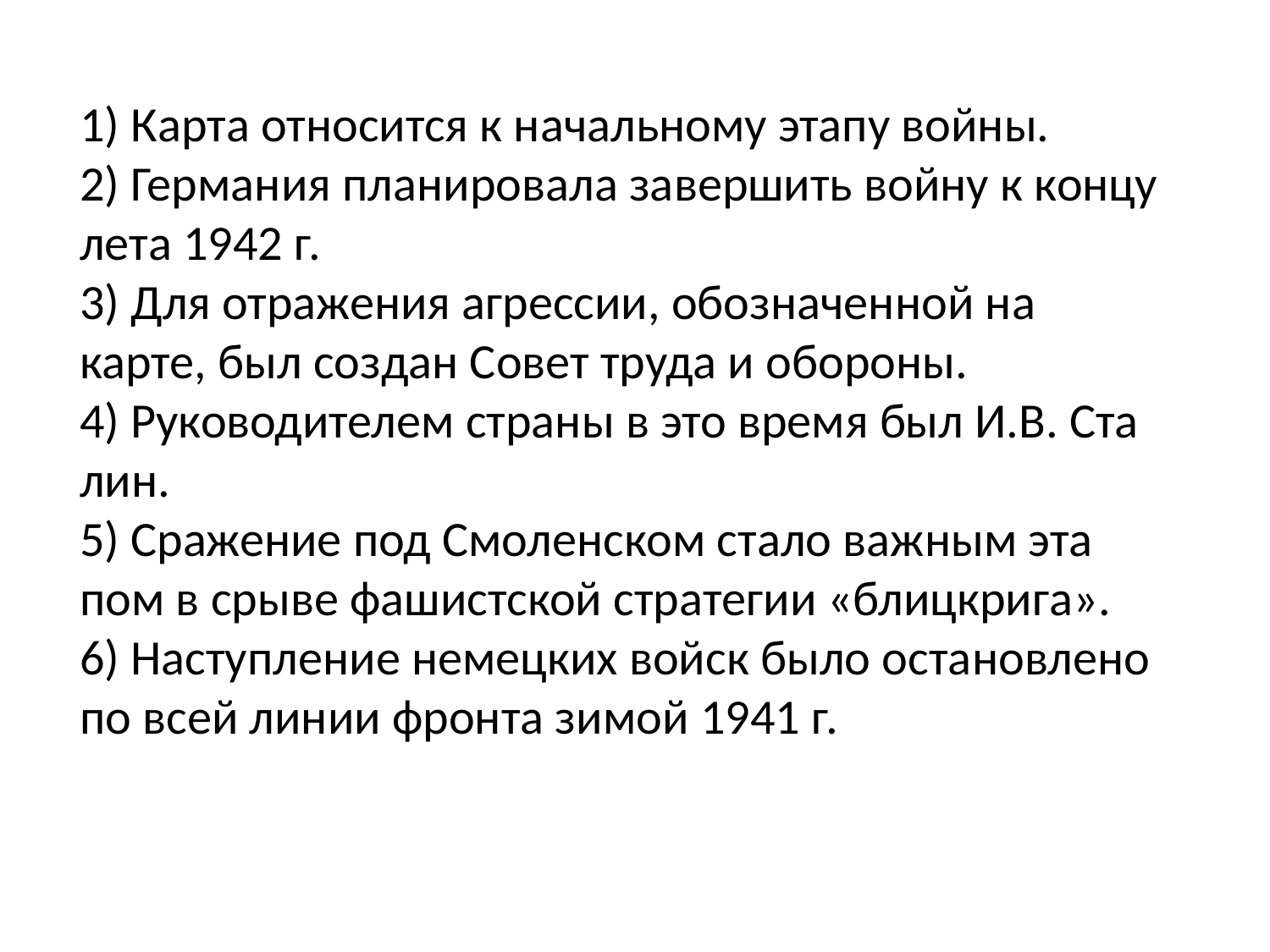

1) Карта от­но­сит­ся к на­чаль­но­му этапу войны.
2) Гер­ма­ния пла­ни­ро­ва­ла за­вер­шить войну к концу лета 1942 г.
3) Для от­ра­же­ния агрес­сии, обо­зна­чен­ной на карте, был со­здан Совет труда и обо­ро­ны.
4) Ру­ко­во­ди­те­лем стра­ны в это время был И.В. Ста­лин.
5) Сра­же­ние под Смо­лен­ском стало важ­ным эта­пом в срыве фа­шист­ской стра­те­гии «блиц­кри­га».
6) На­ступ­ле­ние не­мец­ких войск было оста­нов­ле­но по всей линии фрон­та зимой 1941 г.

#